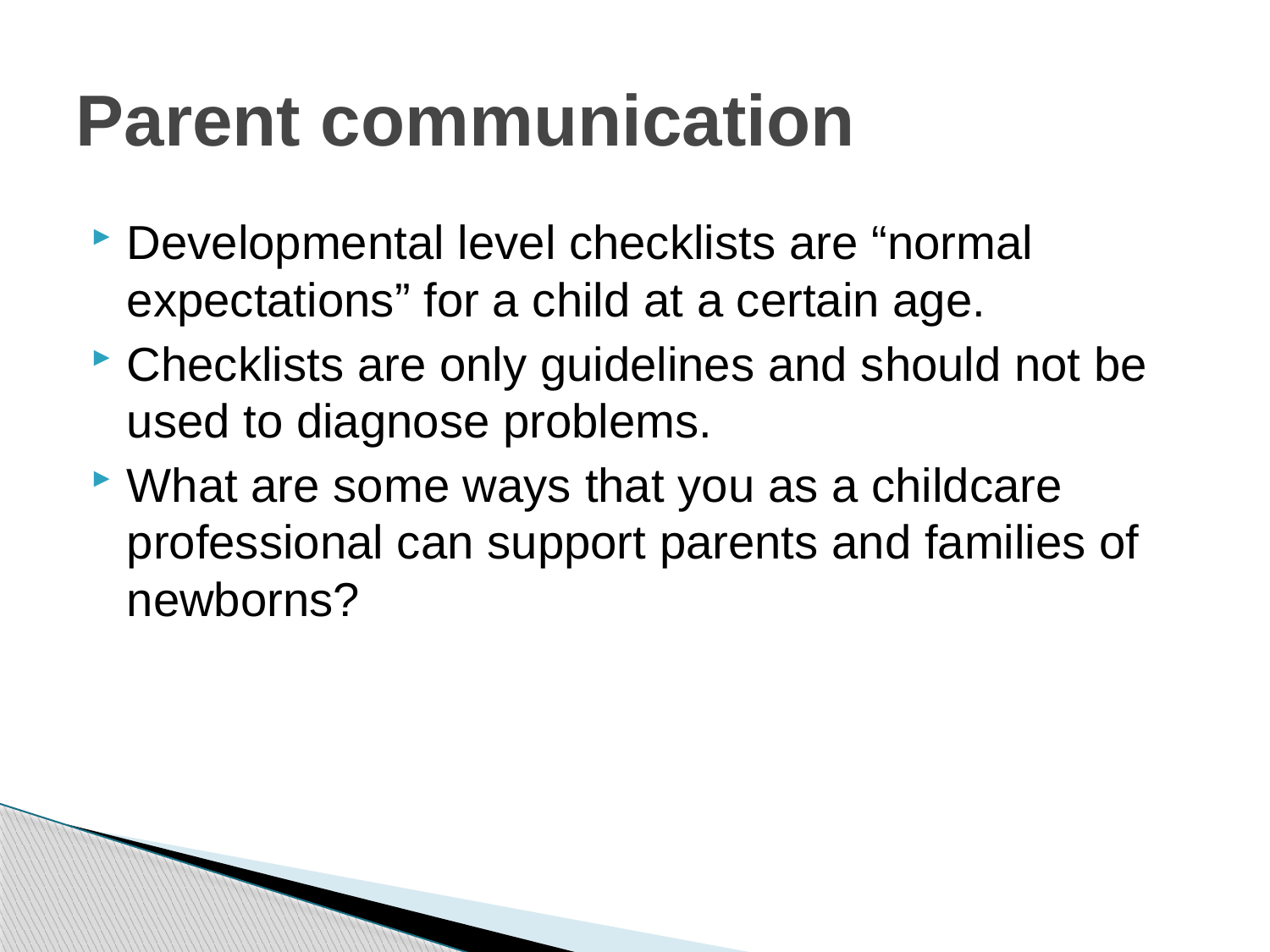

# Parent communication
Developmental level checklists are “normal expectations” for a child at a certain age.
Checklists are only guidelines and should not be used to diagnose problems.
What are some ways that you as a childcare professional can support parents and families of newborns?